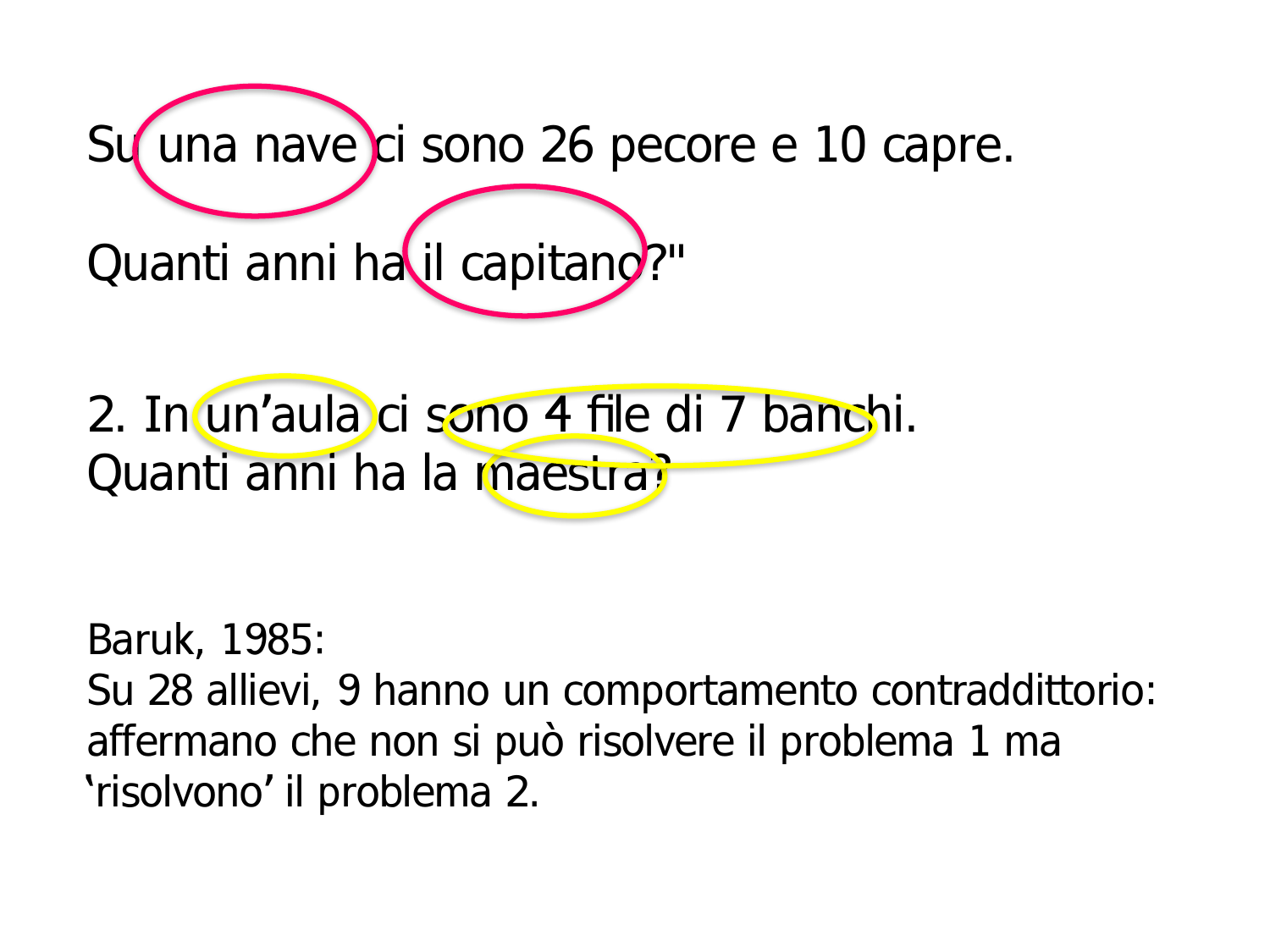

Su una nave ci sono 26 pecore e 10 capre.

Quanti anni ha il capitano?"

2. In un’aula ci sono 4 file di 7 banchi.
Quanti anni ha la maestra?

Baruk, 1985:
Su 28 allievi, 9 hanno un comportamento contraddittorio: affermano che non si può risolvere il problema 1 ma ‘risolvono’ il problema 2.